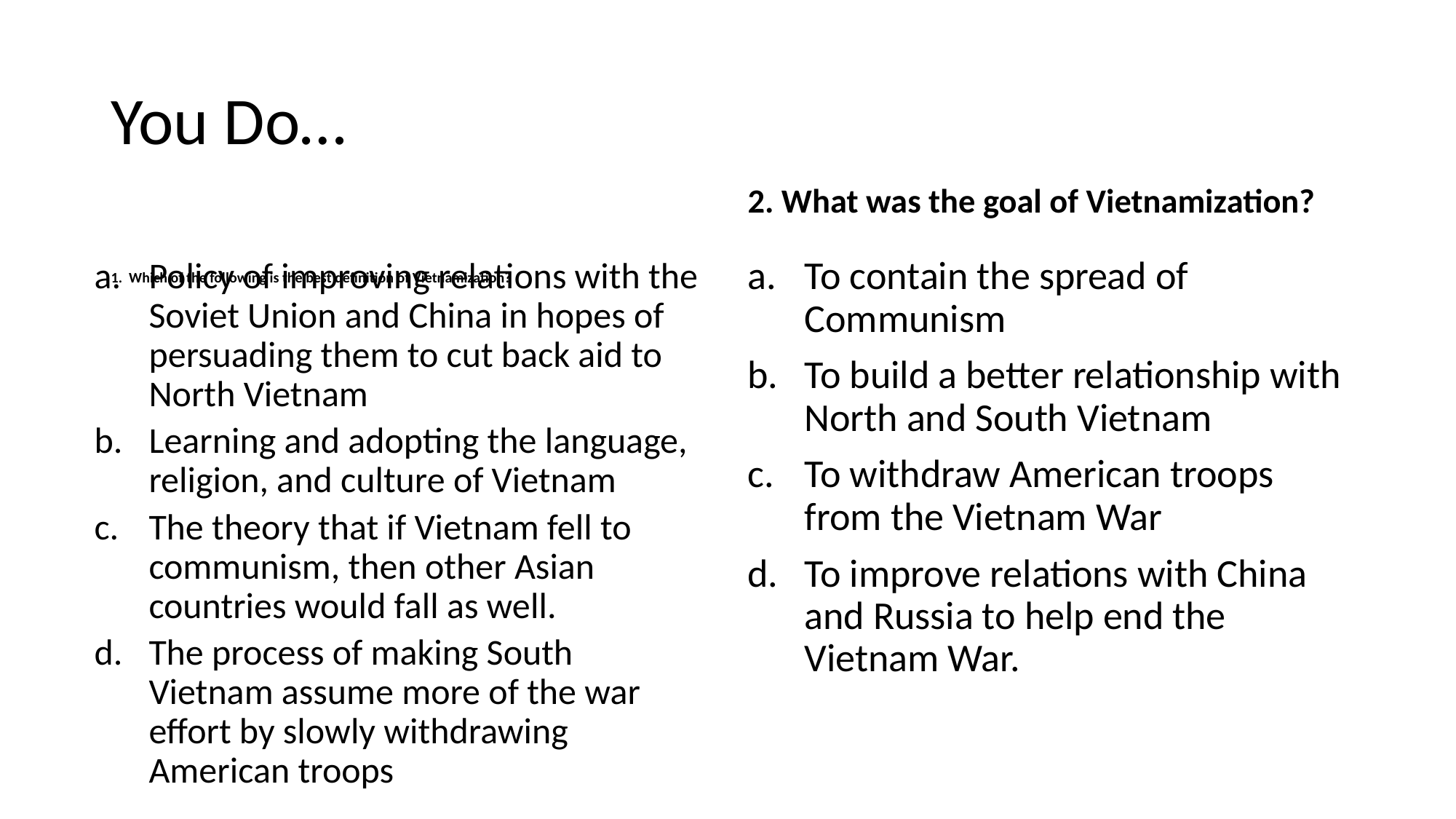

# You Do…
2. What was the goal of Vietnamization?

1.  Which of the following is the best definition of Vietnamization?

To contain the spread of Communism
To build a better relationship with North and South Vietnam
To withdraw American troops from the Vietnam War
To improve relations with China and Russia to help end the Vietnam War.

Policy of improving relations with the Soviet Union and China in hopes of persuading them to cut back aid to North Vietnam
Learning and adopting the language, religion, and culture of Vietnam
The theory that if Vietnam fell to communism, then other Asian countries would fall as well.
The process of making South Vietnam assume more of the war effort by slowly withdrawing American troops